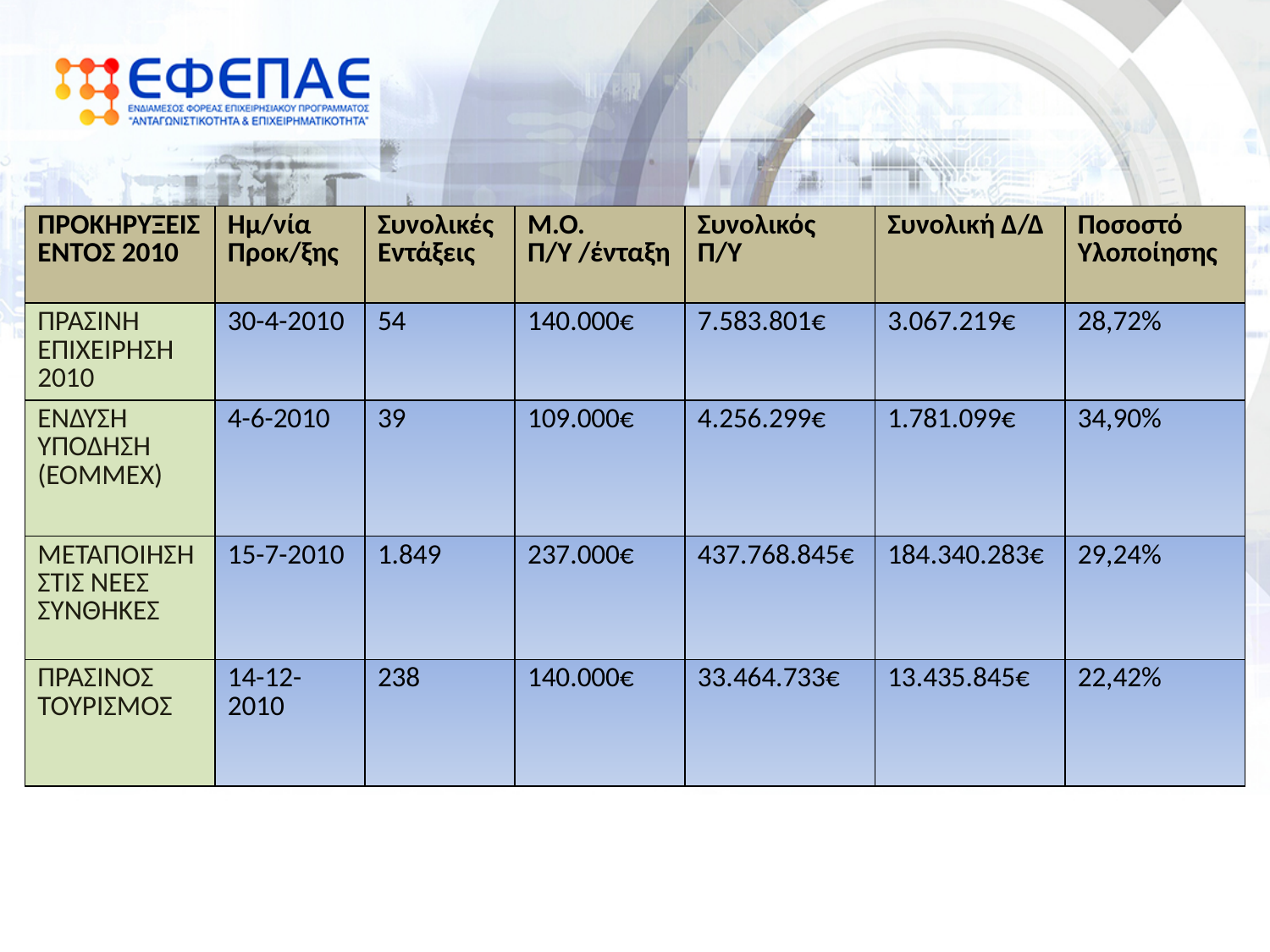

| ΠΡΟΚΗΡΥΞΕΙΣ ΕΝΤΟΣ 2010 | Ημ/νία Προκ/ξης | Συνολικές Εντάξεις | Μ.Ο. Π/Υ /ένταξη | Συνολικός Π/Υ | Συνολική Δ/Δ | Ποσοστό Υλοποίησης |
| --- | --- | --- | --- | --- | --- | --- |
| ΠΡΑΣΙΝΗ ΕΠΙΧΕΙΡΗΣΗ 2010 | 30-4-2010 | 54 | 140.000€ | 7.583.801€ | 3.067.219€ | 28,72% |
| ΕΝΔΥΣΗ ΥΠΟΔΗΣΗ (ΕΟΜΜΕΧ) | 4-6-2010 | 39 | 109.000€ | 4.256.299€ | 1.781.099€ | 34,90% |
| ΜΕΤΑΠΟΙΗΣΗ ΣΤΙΣ ΝΕΕΣ ΣΥΝΘΗΚΕΣ | 15-7-2010 | 1.849 | 237.000€ | 437.768.845€ | 184.340.283€ | 29,24% |
| ΠΡΑΣΙΝΟΣ ΤΟΥΡΙΣΜΟΣ | 14-12-2010 | 238 | 140.000€ | 33.464.733€ | 13.435.845€ | 22,42% |